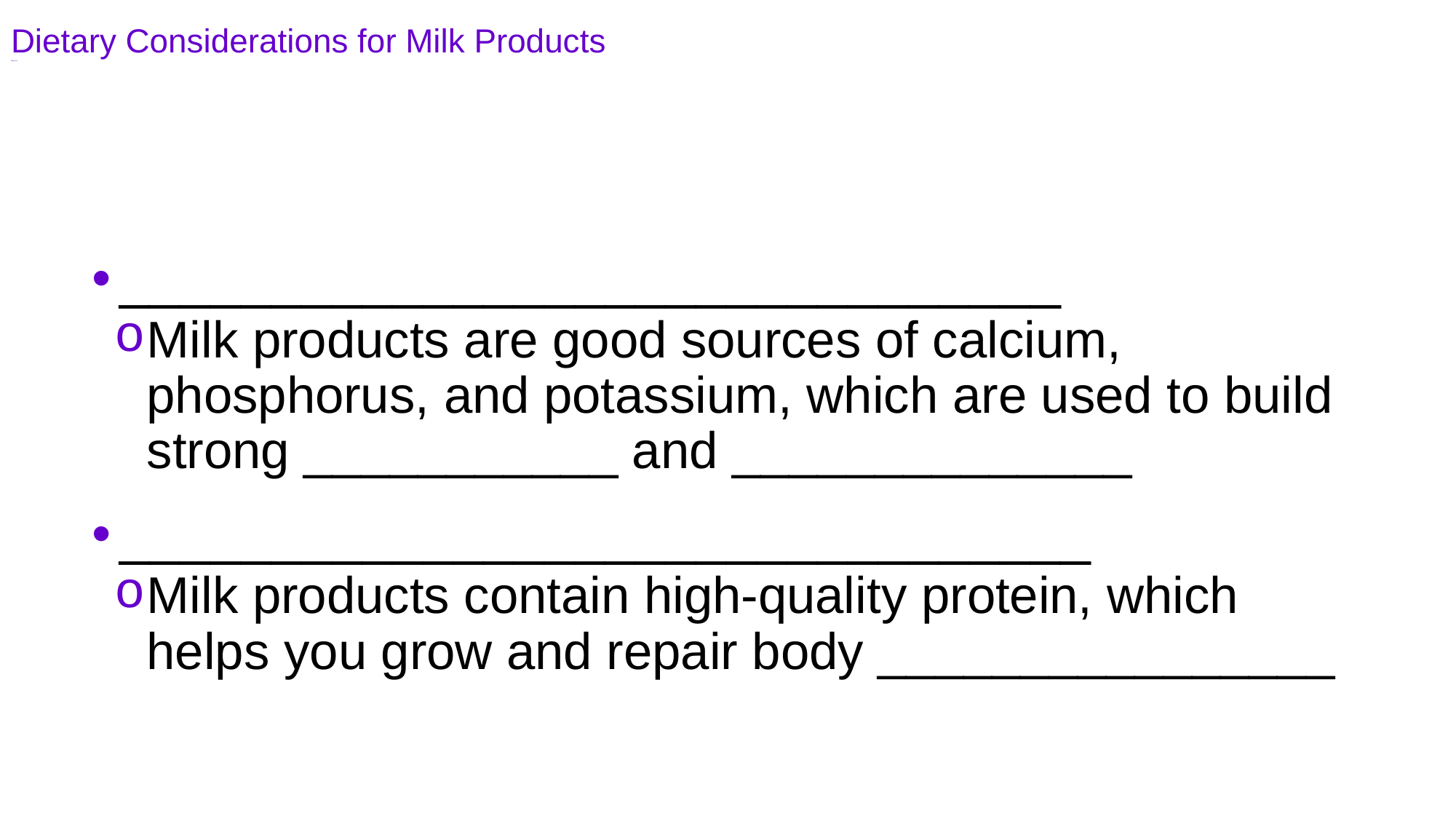

# Dietary Considerations for Milk Products Objective 1
_______________________________
Milk products are good sources of calcium, phosphorus, and potassium, which are used to build strong ___________ and ______________
________________________________
Milk products contain high-quality protein, which helps you grow and repair body ________________